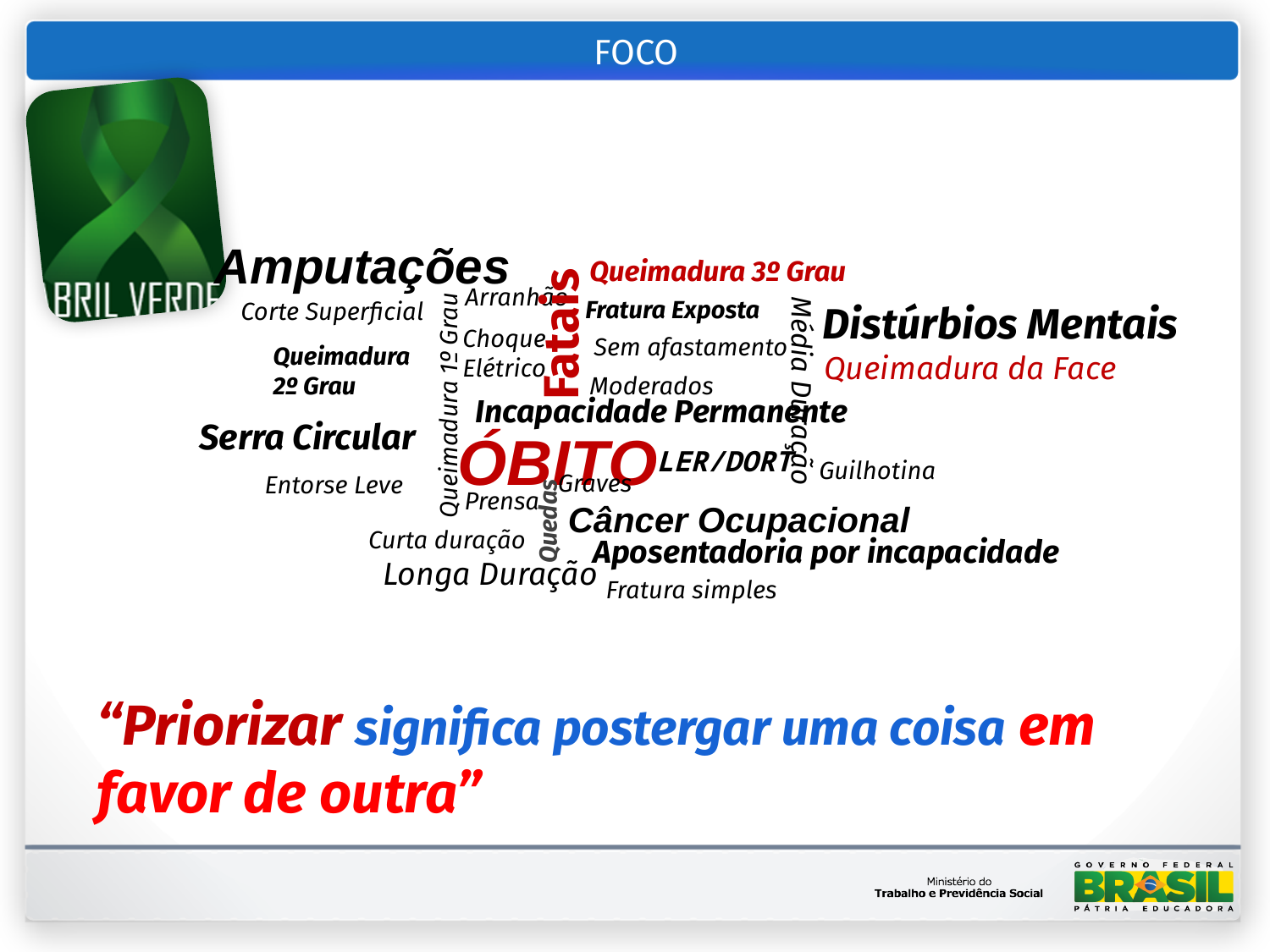

# FOCO
Amputações
Queimadura 3º Grau
Arranhão
Fratura Exposta
Corte Superficial
Distúrbios Mentais
Fatais
Choque Elétrico
Sem afastamento
Queimadura 2º Grau
Queimadura da Face
Moderados
Queimadura 1º Grau
Média Duração
Incapacidade Permanente
Serra Circular
ÓBITO
LER/DORT
Guilhotina
Graves
Entorse Leve
Prensa
Quedas
Câncer Ocupacional
Curta duração
Aposentadoria por incapacidade
Longa Duração
Fratura simples
“Priorizar significa postergar uma coisa em favor de outra”